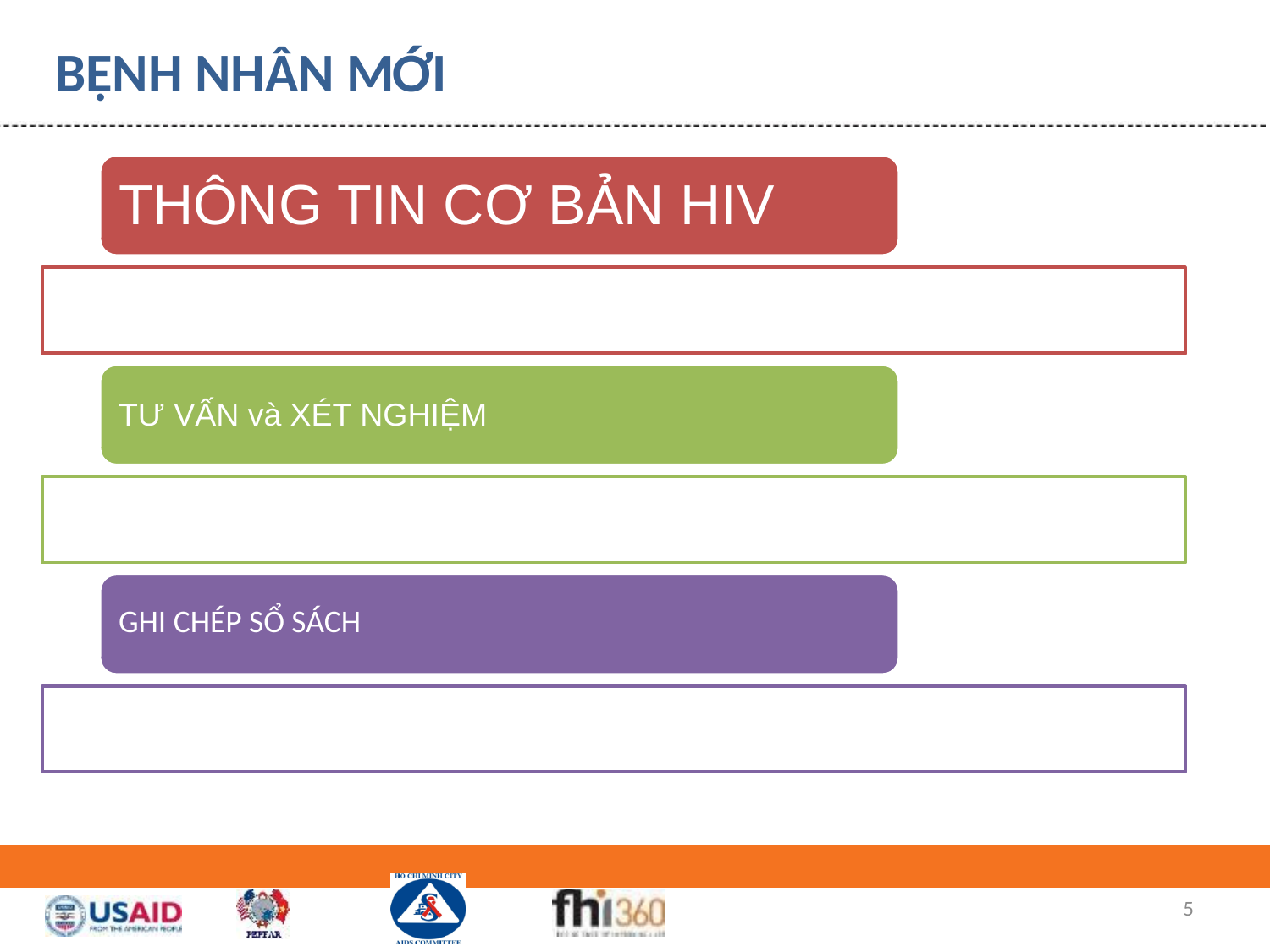

# BỆNH NHÂN MỚI
THÔNG TIN CƠ BẢN HIV
TƯ VẤN và XÉT NGHIỆM
GHI CHÉP SỔ SÁCH
5